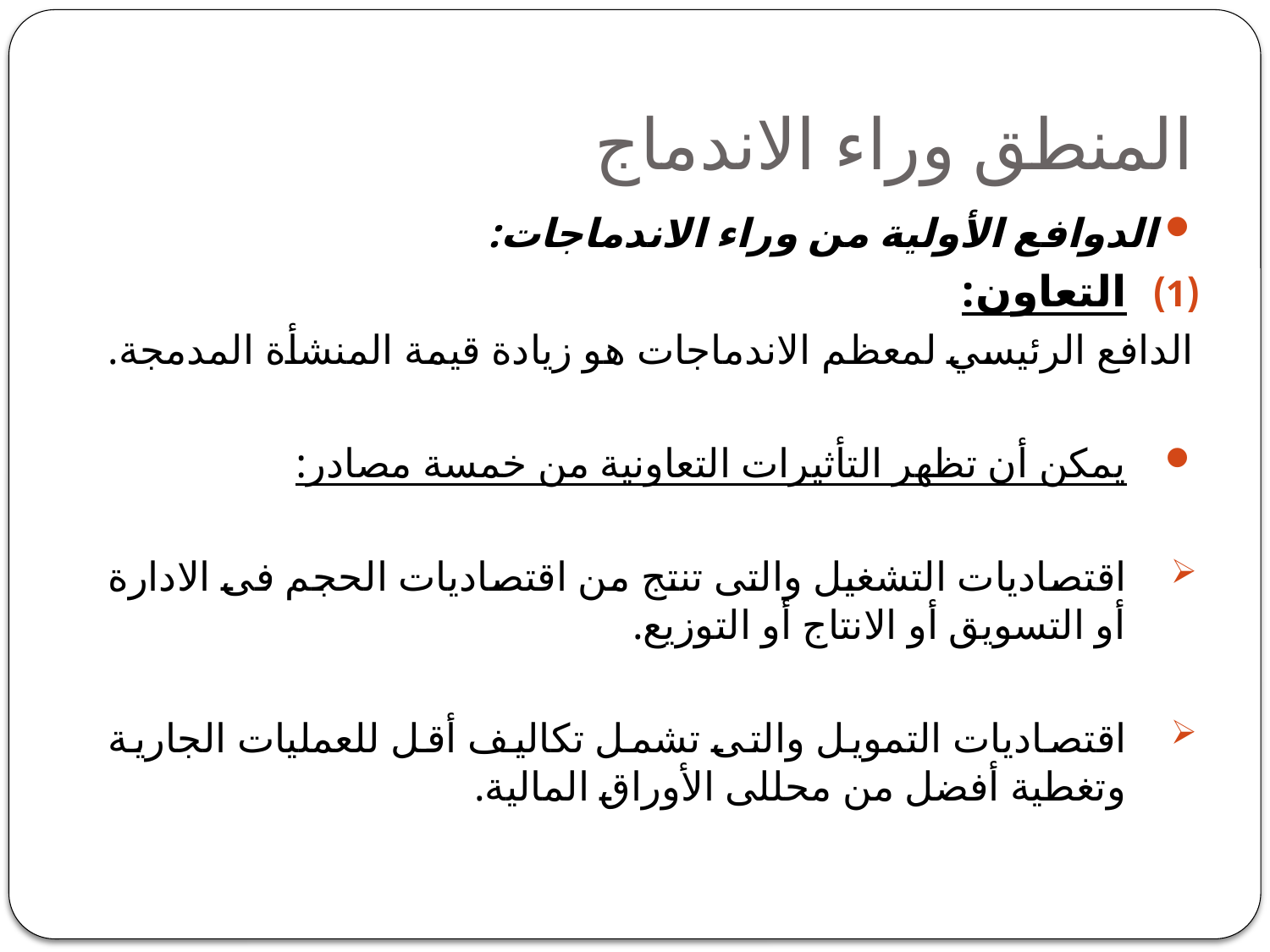

# المنطق وراء الاندماج
الدوافع الأولية من وراء الاندماجات:
التعاون:
الدافع الرئيسي لمعظم الاندماجات هو زيادة قيمة المنشأة المدمجة.

يمكن أن تظهر التأثيرات التعاونية من خمسة مصادر:

اقتصاديات التشغيل والتى تنتج من اقتصاديات الحجم فى الادارة أو التسويق أو الانتاج أو التوزيع.

اقتصاديات التمويل والتى تشمل تكاليف أقل للعمليات الجارية وتغطية أفضل من محللى الأوراق المالية.